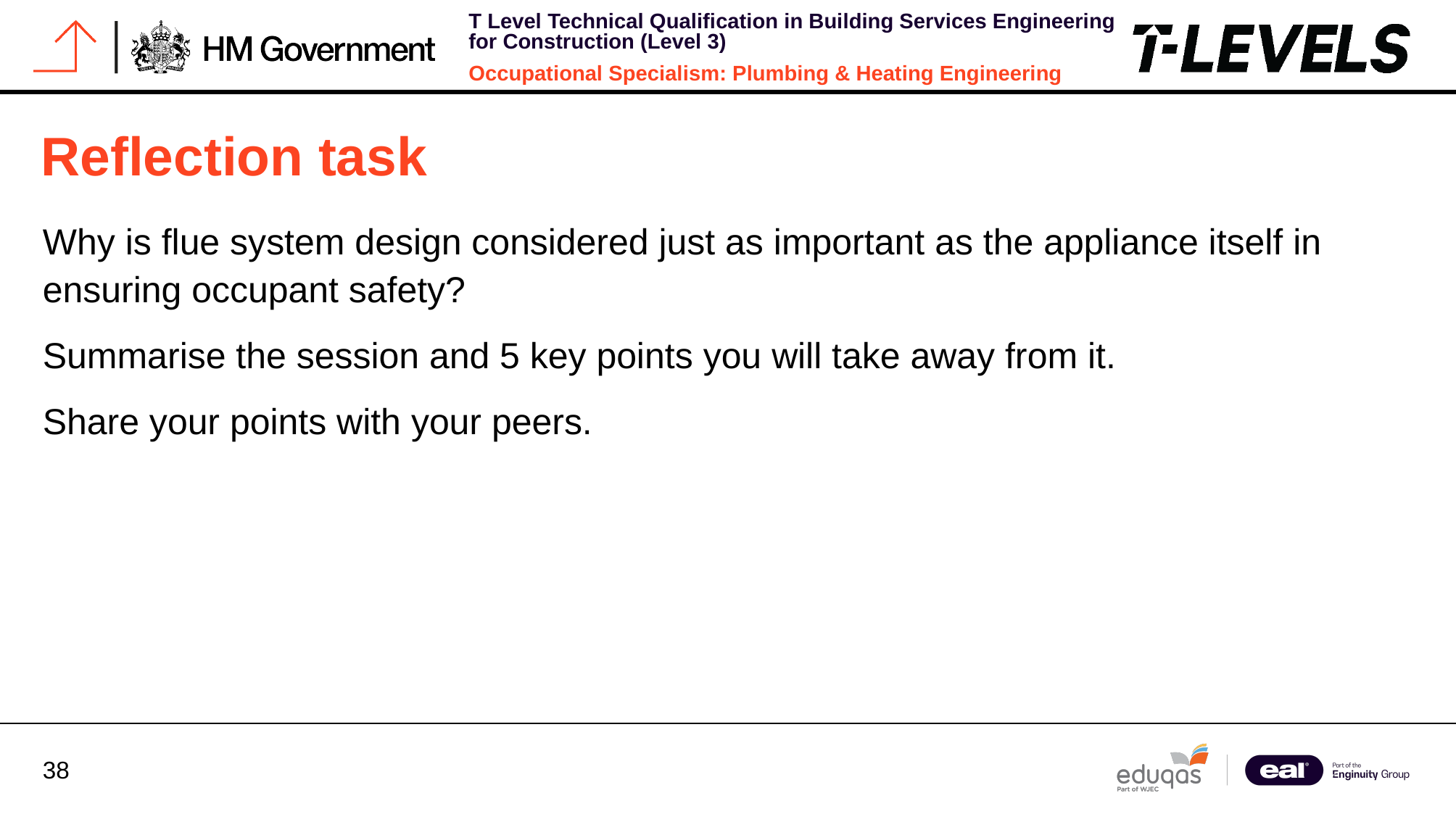

# Reflection task
Why is flue system design considered just as important as the appliance itself in ensuring occupant safety?
Summarise the session and 5 key points you will take away from it.
Share your points with your peers.